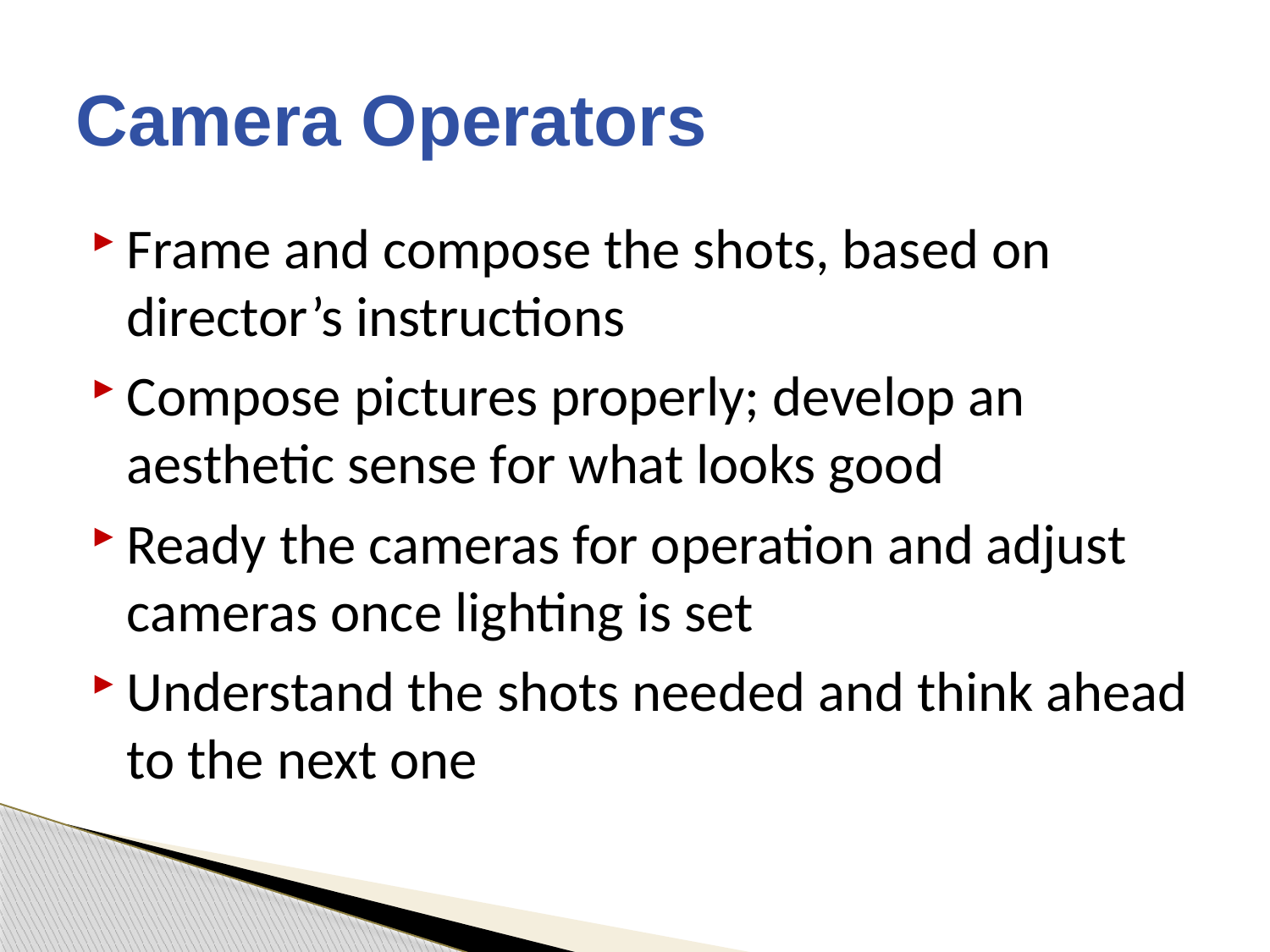

# Camera Operators
Frame and compose the shots, based on director’s instructions
Compose pictures properly; develop an aesthetic sense for what looks good
Ready the cameras for operation and adjust cameras once lighting is set
Understand the shots needed and think ahead to the next one